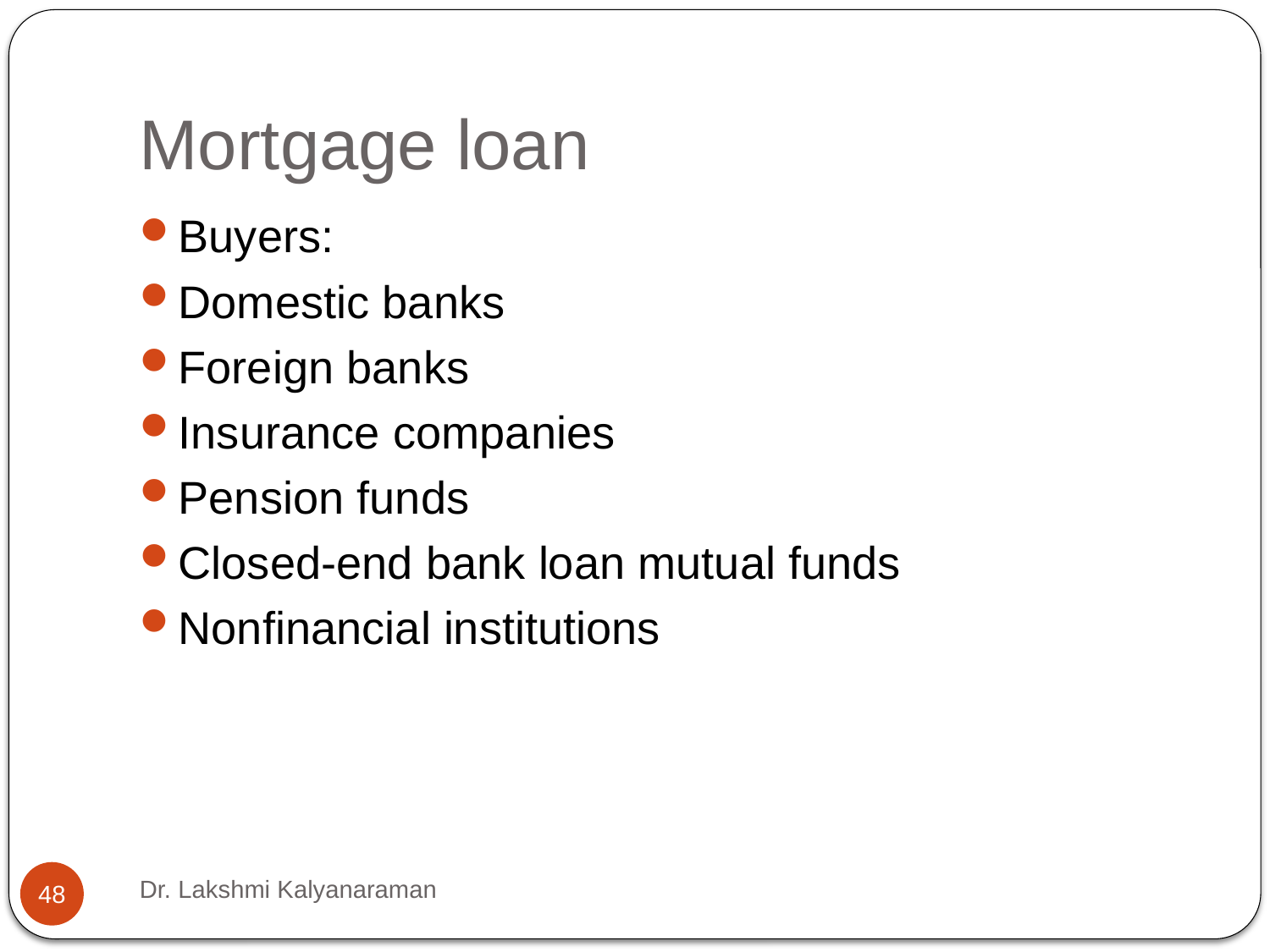

# Mortgage loan
Buyers:
Domestic banks
Foreign banks
Insurance companies
Pension funds
Closed-end bank loan mutual funds
Nonfinancial institutions
Dr. Lakshmi Kalyanaraman
48